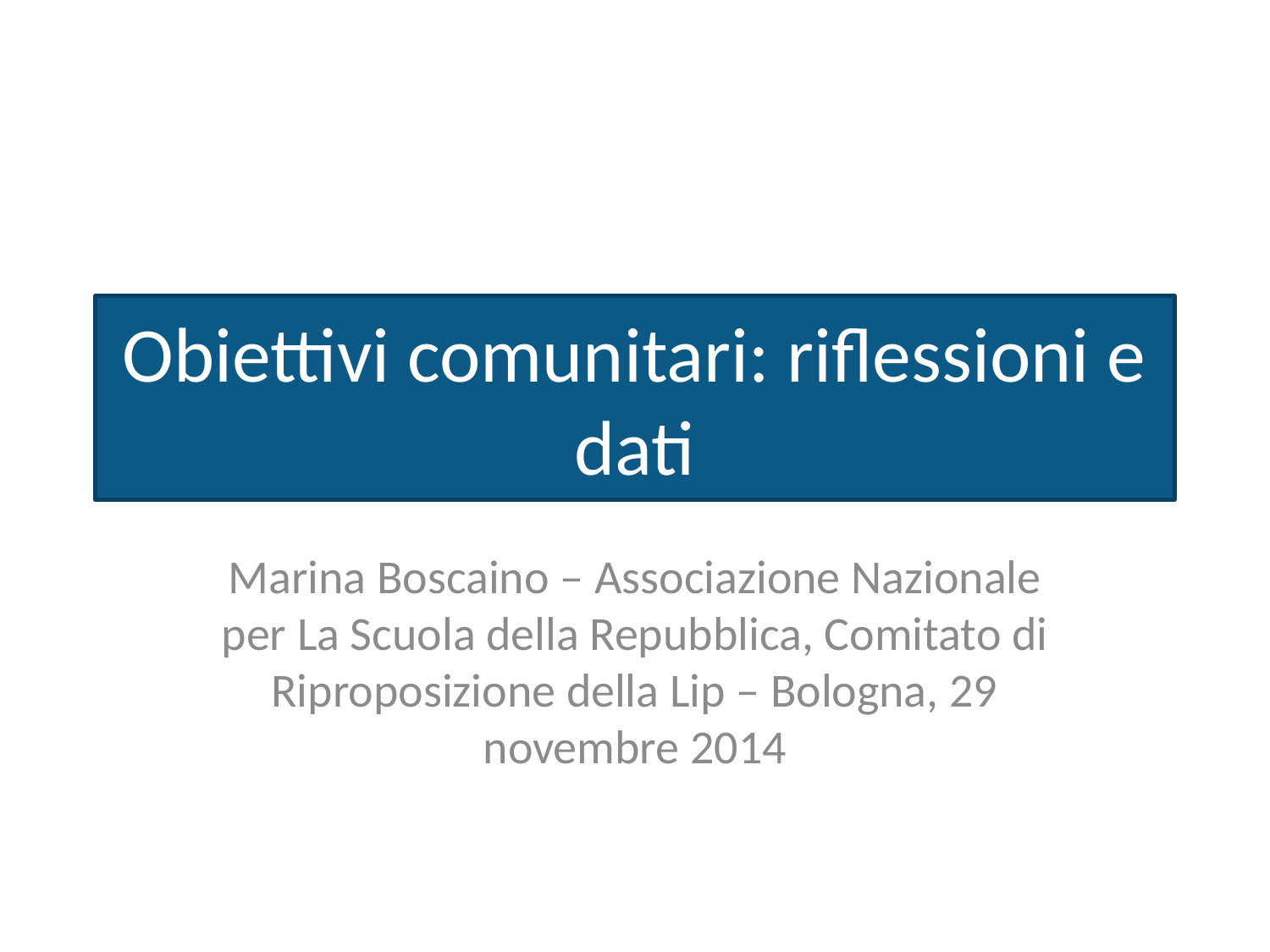

# Obiettivi comunitari: riflessioni e dati
Marina Boscaino – Associazione Nazionale per La Scuola della Repubblica, Comitato di Riproposizione della Lip – Bologna, 29 novembre 2014